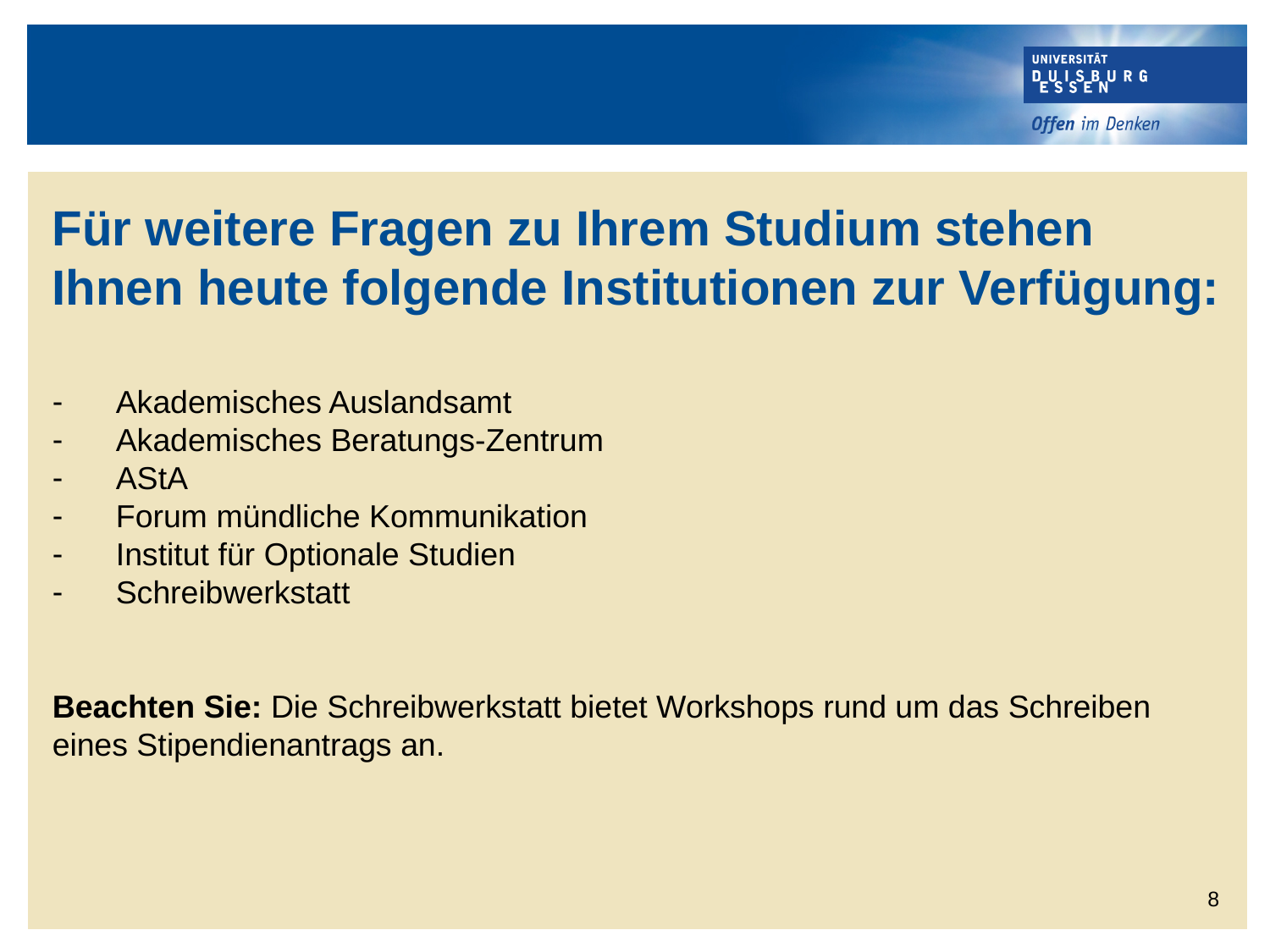

Für weitere Fragen zu Ihrem Studium stehen Ihnen heute folgende Institutionen zur Verfügung:

Akademisches Auslandsamt
Akademisches Beratungs-Zentrum
AStA
Forum mündliche Kommunikation
Institut für Optionale Studien
Schreibwerkstatt

Beachten Sie: Die Schreibwerkstatt bietet Workshops rund um das Schreiben eines Stipendienantrags an.

8